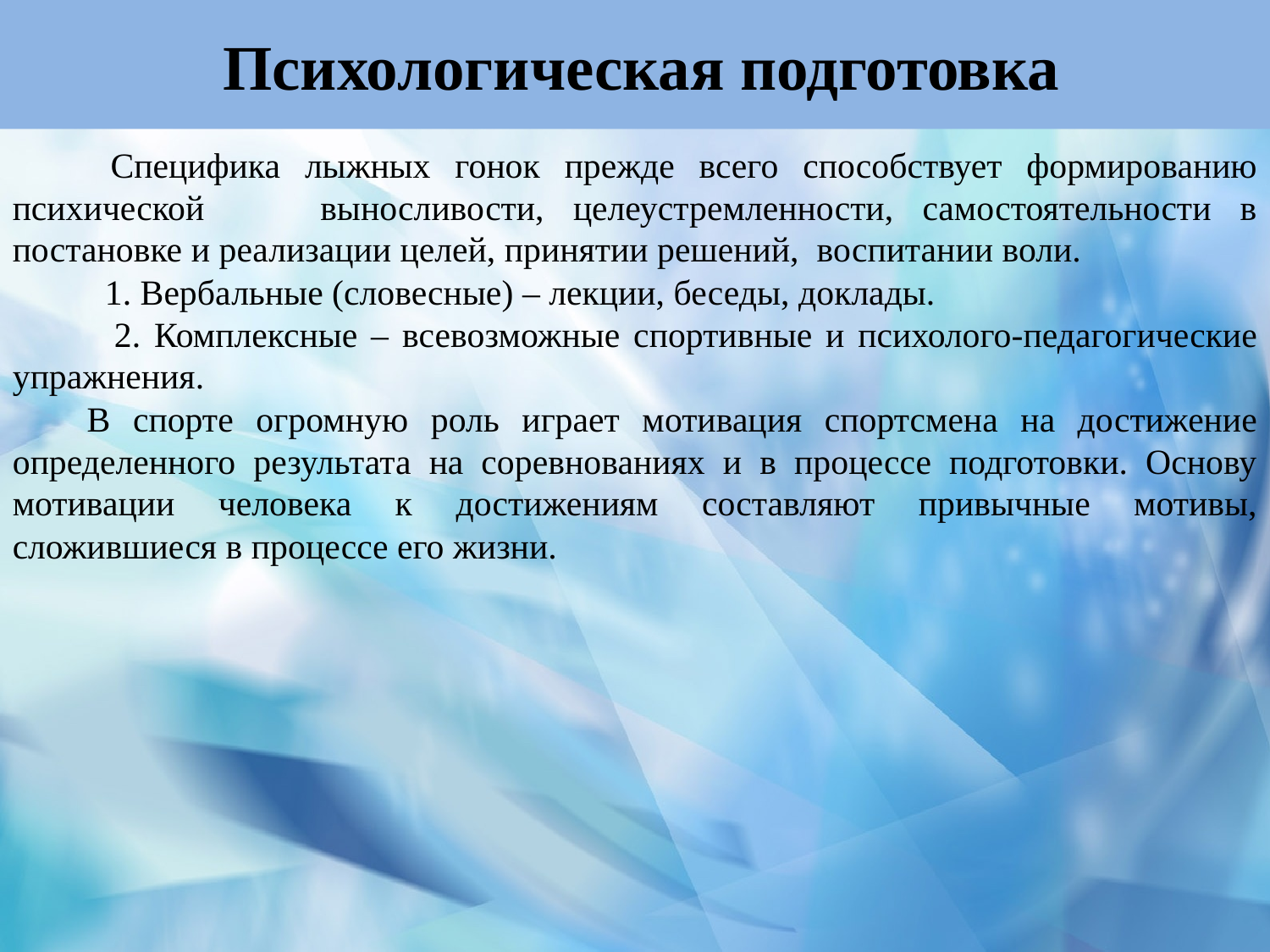

# Психологическая подготовка
 Специфика лыжных гонок прежде всего способствует формированию психической    выносливости, целеустремленности, самостоятельности в постановке и реализации целей, принятии решений,  воспитании воли.
  1. Вербальные (словесные) – лекции, беседы, доклады.
  2. Комплексные – всевозможные спортивные и психолого-педагогические упражнения.
В спорте огромную роль играет мотивация спортсмена на достижение определенного результата на соревнованиях и в процессе подготовки. Основу мотивации человека к достижениям составляют привычные мотивы, сложившиеся в процессе его жизни.